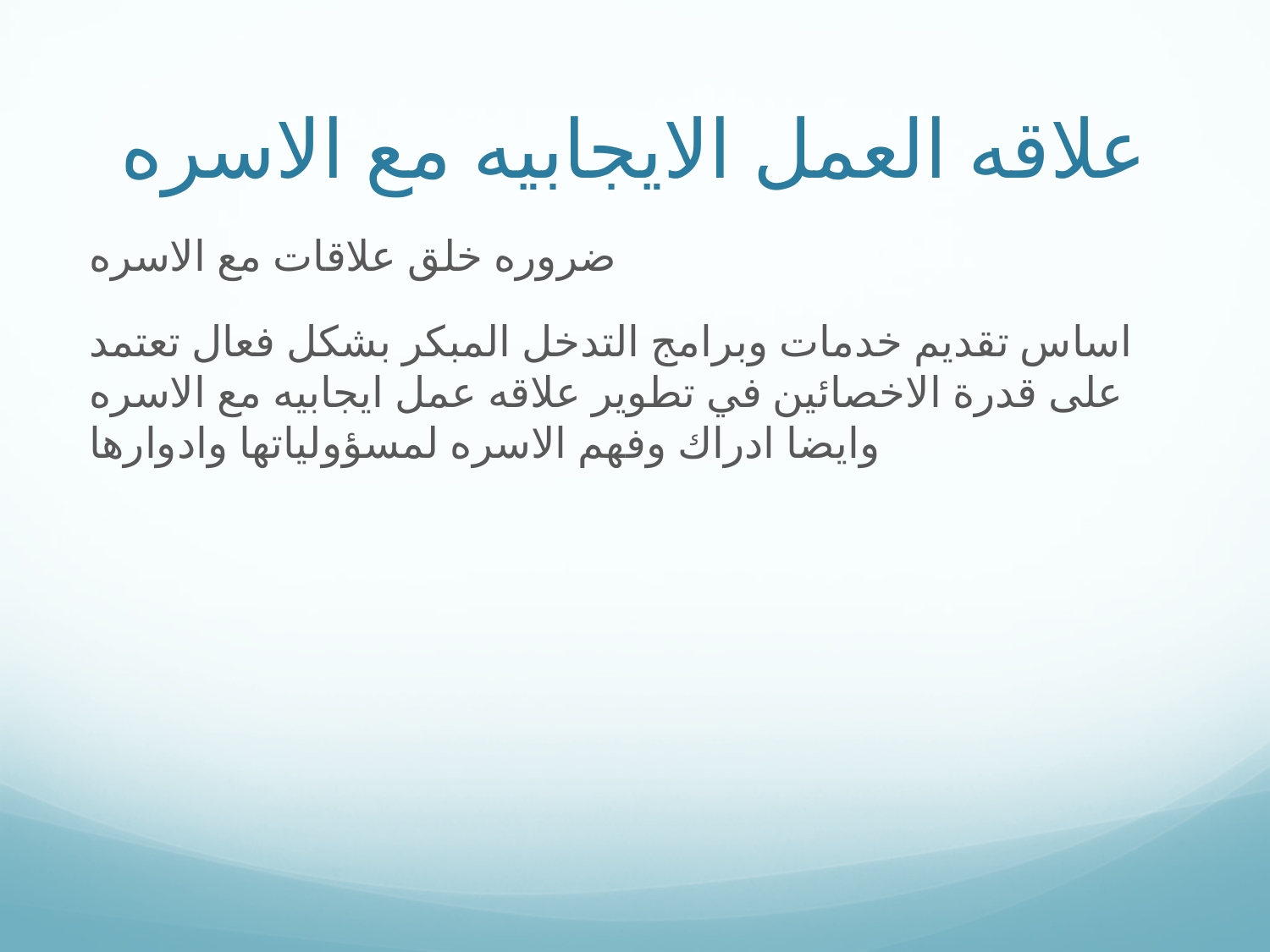

# علاقه العمل الايجابيه مع الاسره
ضروره خلق علاقات مع الاسره
اساس تقديم خدمات وبرامج التدخل المبكر بشكل فعال تعتمد على قدرة الاخصائين في تطوير علاقه عمل ايجابيه مع الاسره وايضا ادراك وفهم الاسره لمسؤولياتها وادوارها